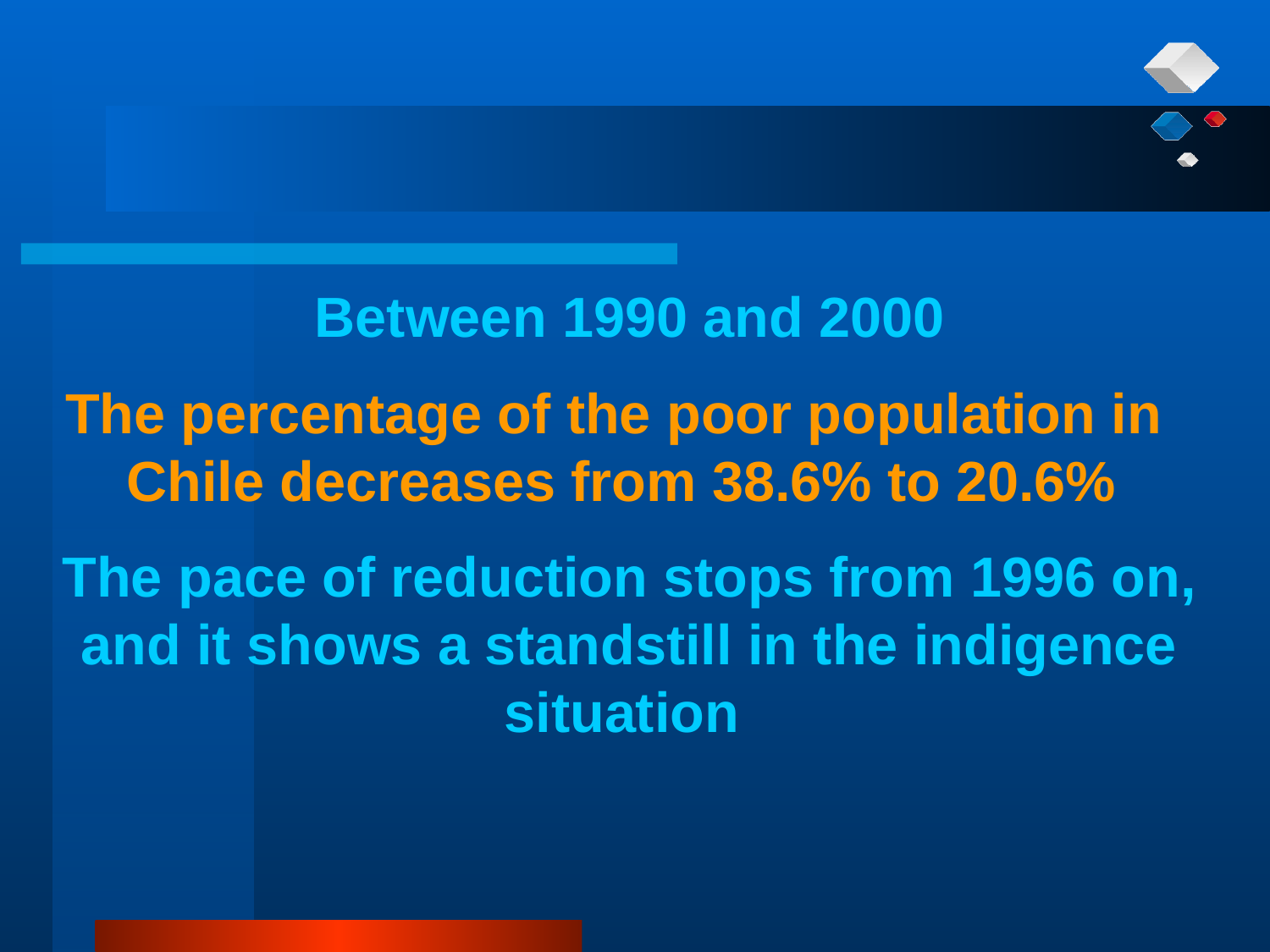

Between 1990 and 2000
The percentage of the poor population in   Chile decreases from 38.6% to 20.6%
The pace of reduction stops from 1996 on, and it shows a standstill in the indigence situation